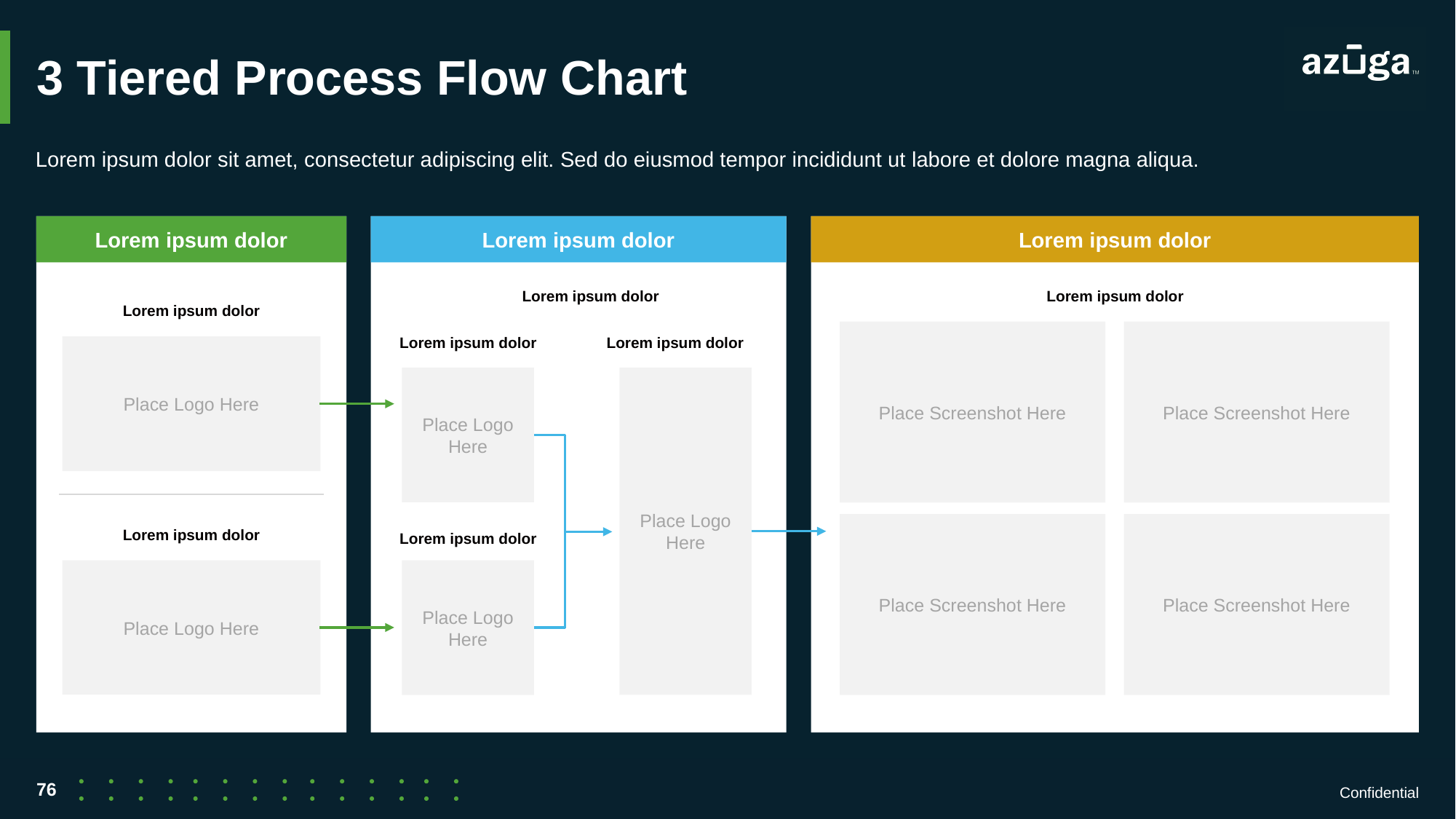

# 3 Tiered Process Flow Chart
Lorem ipsum dolor sit amet, consectetur adipiscing elit. Sed do eiusmod tempor incididunt ut labore et dolore magna aliqua.

Lorem ipsum dolor

Lorem ipsum dolor

Lorem ipsum dolor
Lorem ipsum dolor
Lorem ipsum dolor
Lorem ipsum dolor
Place Screenshot Here
Place Screenshot Here
Lorem ipsum dolor
Lorem ipsum dolor
Place Logo Here
Place Logo Here
Place Logo Here
Place Screenshot Here
Place Screenshot Here
Lorem ipsum dolor
Lorem ipsum dolor
Place Logo Here
Place Logo Here
Confidential